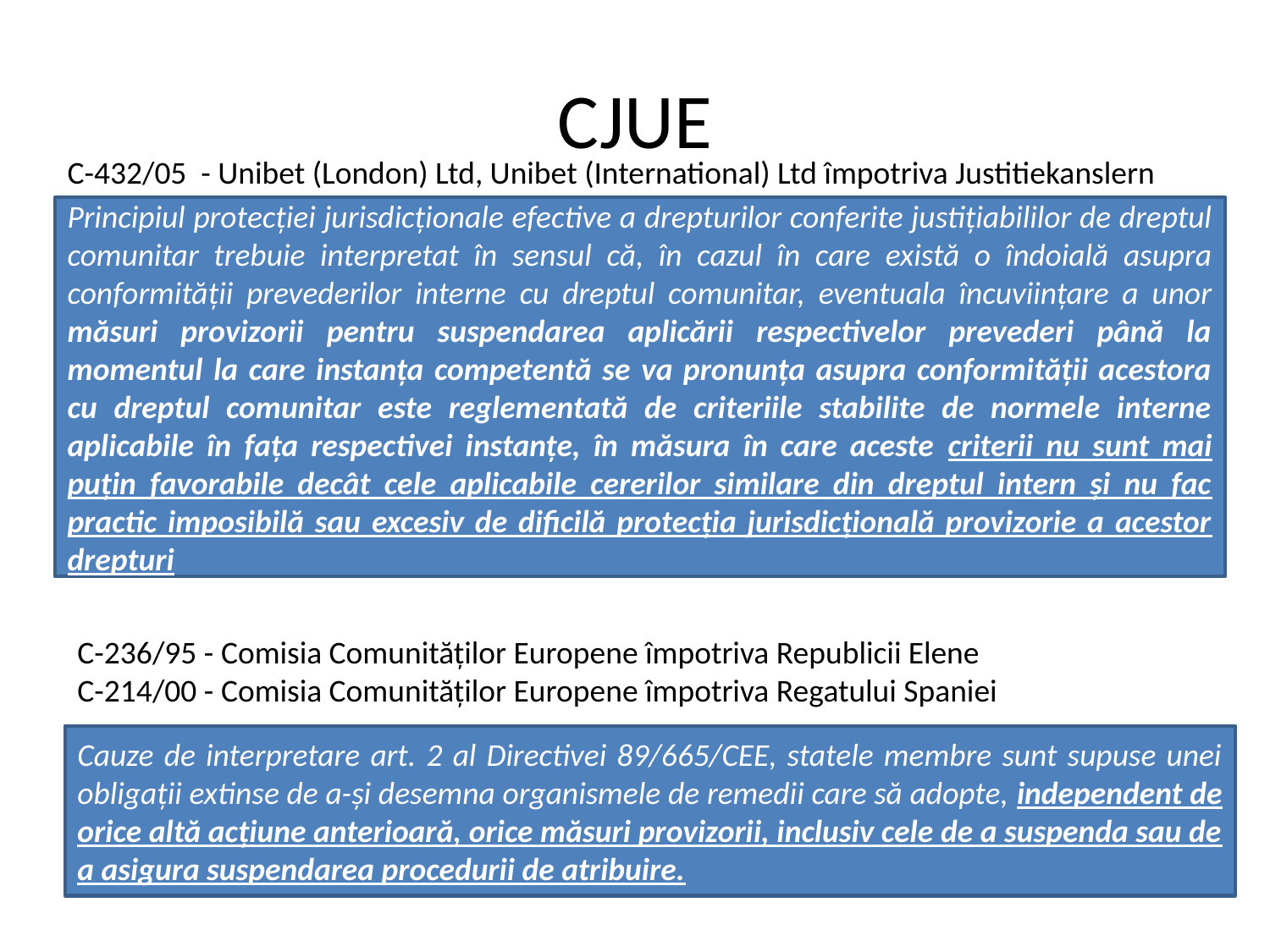

# CJUE
C-432/05  - Unibet (London) Ltd, Unibet (International) Ltd împotriva Justitiekanslern
Principiul protecției jurisdicționale efective a drepturilor conferite justițiabililor de dreptul comunitar trebuie interpretat în sensul că, în cazul în care există o îndoială asupra conformității prevederilor interne cu dreptul comunitar, eventuala încuviințare a unor măsuri provizorii pentru suspendarea aplicării respectivelor prevederi până la momentul la care instanța competentă se va pronunța asupra conformității acestora cu dreptul comunitar este reglementată de criteriile stabilite de normele interne aplicabile în fața respectivei instanțe, în măsura în care aceste criterii nu sunt mai puțin favorabile decât cele aplicabile cererilor similare din dreptul intern și nu fac practic imposibilă sau excesiv de dificilă protecția jurisdicțională provizorie a acestor drepturi
C-236/95 - Comisia Comunităților Europene împotriva Republicii Elene
C-214/00 - Comisia Comunităților Europene împotriva Regatului Spaniei
Cauze de interpretare art. 2 al Directivei 89/665/CEE, statele membre sunt supuse unei obligaţii extinse de a-şi desemna organismele de remedii care să adopte, independent de orice altă acţiune anterioară, orice măsuri provizorii, inclusiv cele de a suspenda sau de a asigura suspendarea procedurii de atribuire.